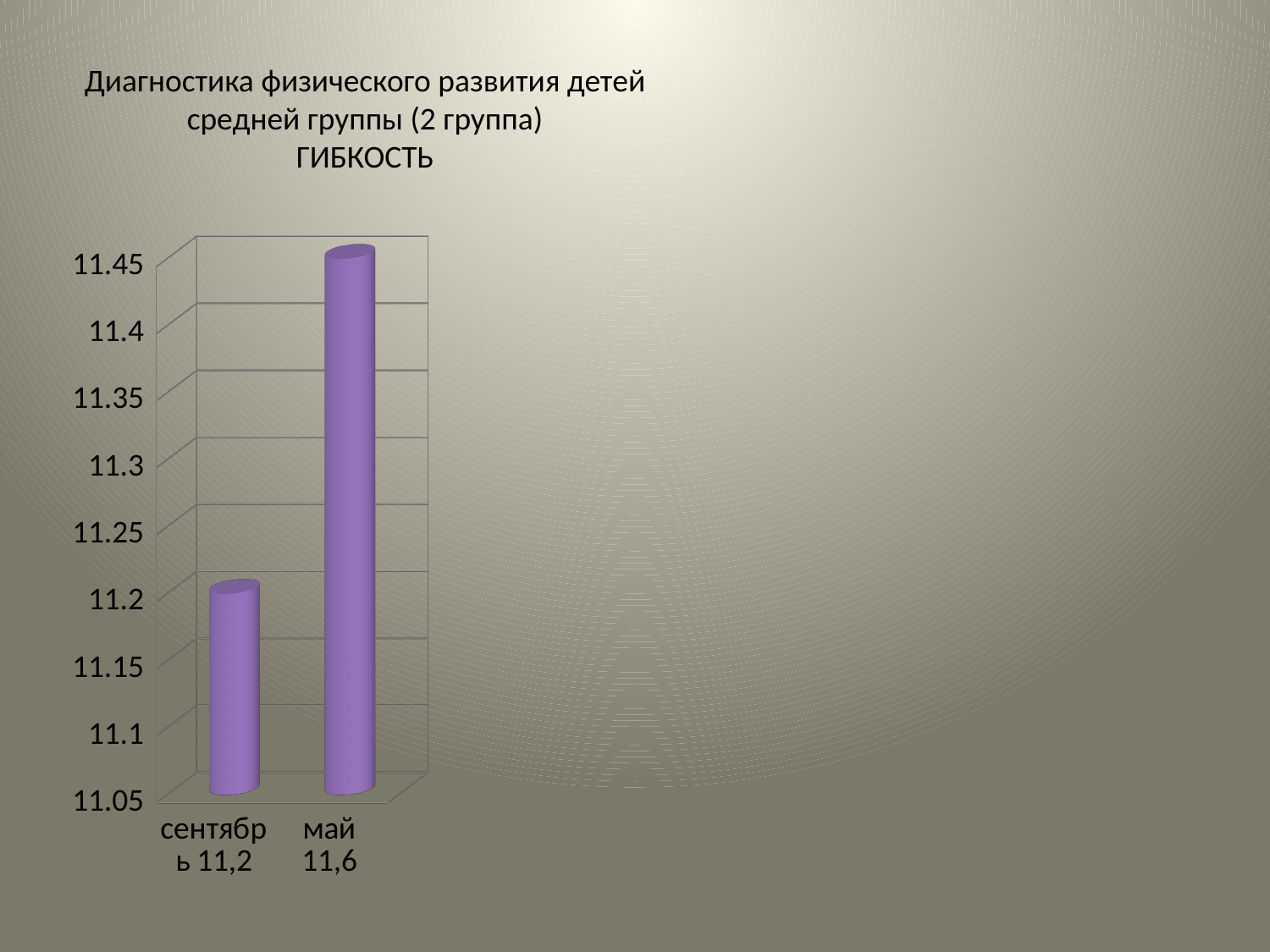

# Диагностика физического развития детей средней группы (2 группа) ГИБКОСТЬ

[unsupported chart]